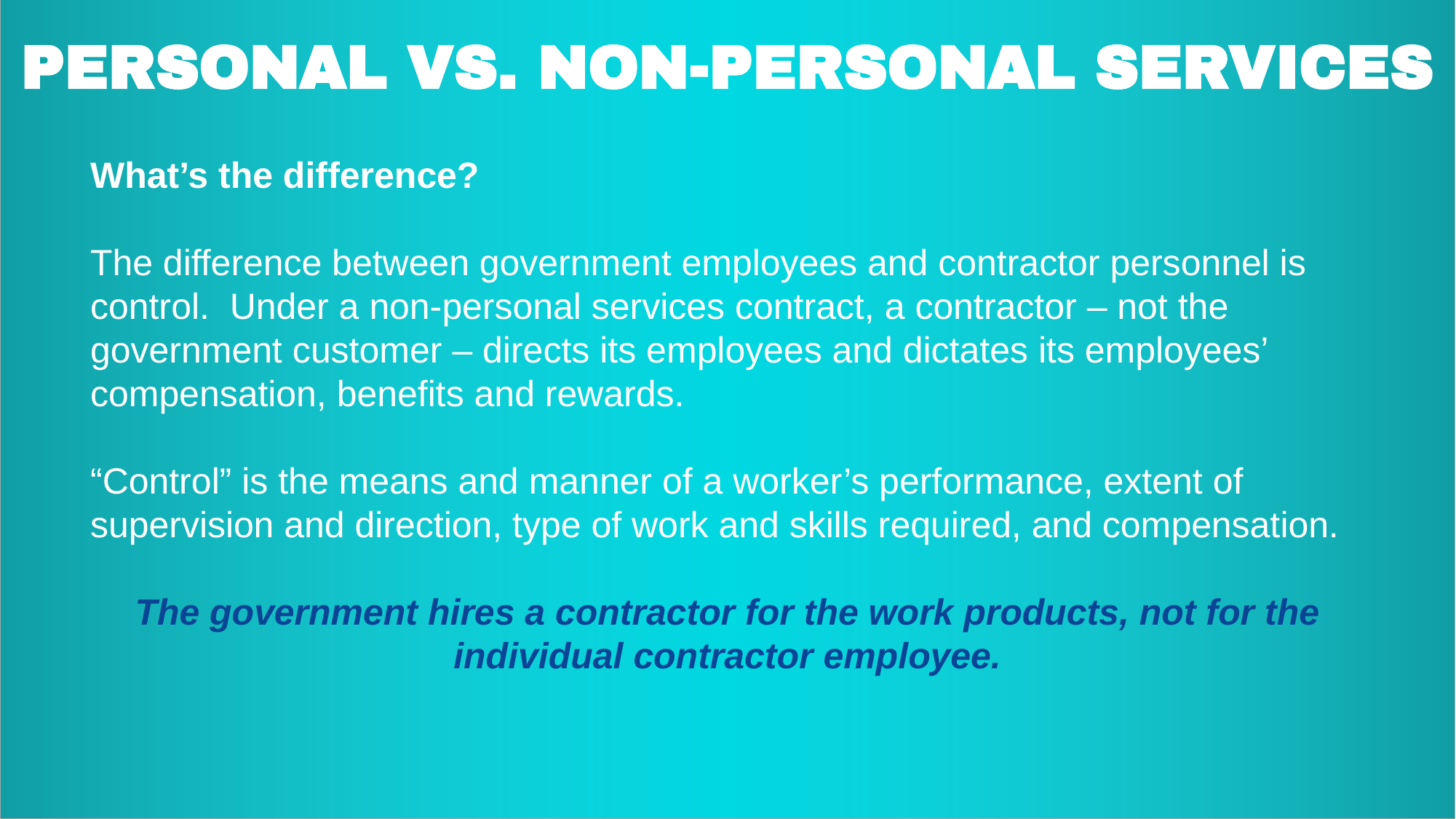

PERSONAL VS. NON-PERSONAL SERVICES
What’s the difference?
The difference between government employees and contractor personnel is control.  Under a non-personal services contract, a contractor – not the government customer – directs its employees and dictates its employees’ compensation, benefits and rewards.
“Control” is the means and manner of a worker’s performance, extent of supervision and direction, type of work and skills required, and compensation.

The government hires a contractor for the work products, not for the individual contractor employee.